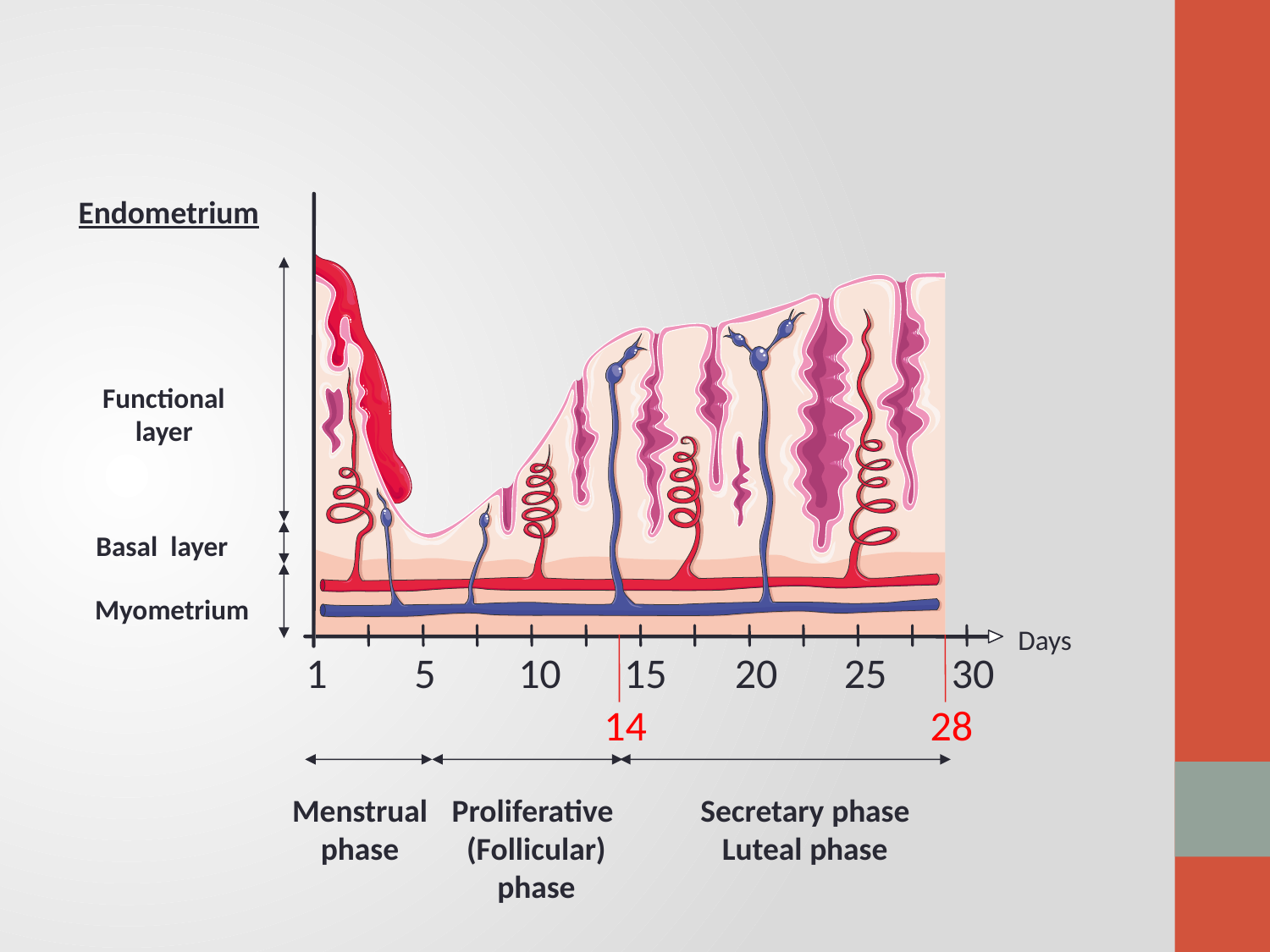

Endometrium

Days

1
5
10
15
20
25
30
14
28

Functional
layer
Basal  layer
Myometrium
Menstrual
phase
Proliferative
(Follicular) phase
Secretary phase
Luteal phase